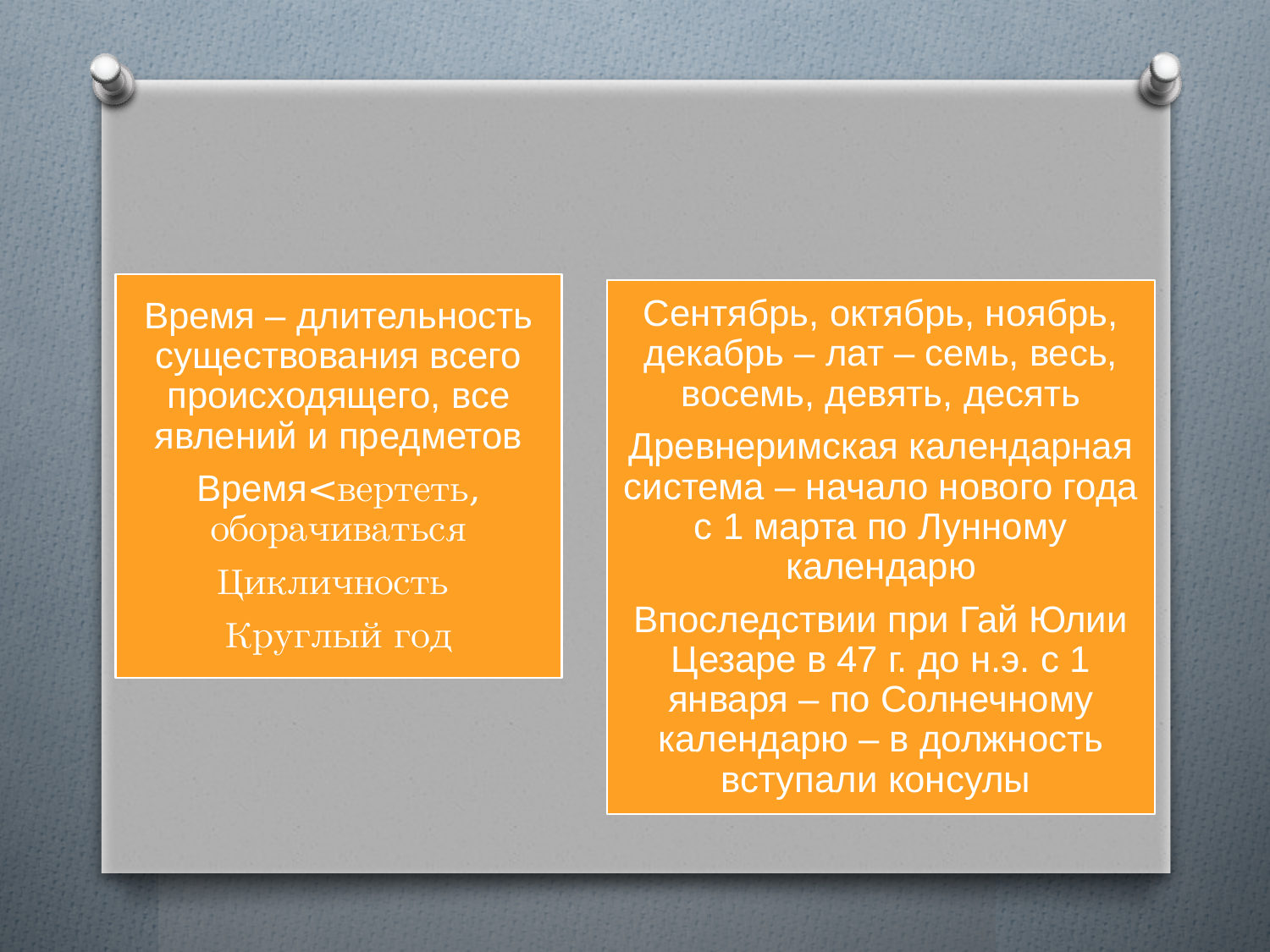

Время – длительность существования всего происходящего, все явлений и предметов
Время<вертеть, оборачиваться
Цикличность
Круглый год
Сентябрь, октябрь, ноябрь, декабрь – лат – семь, весь, восемь, девять, десять
Древнеримская календарная система – начало нового года с 1 марта по Лунному календарю
Впоследствии при Гай Юлии Цезаре в 47 г. до н.э. с 1 января – по Солнечному календарю – в должность вступали консулы